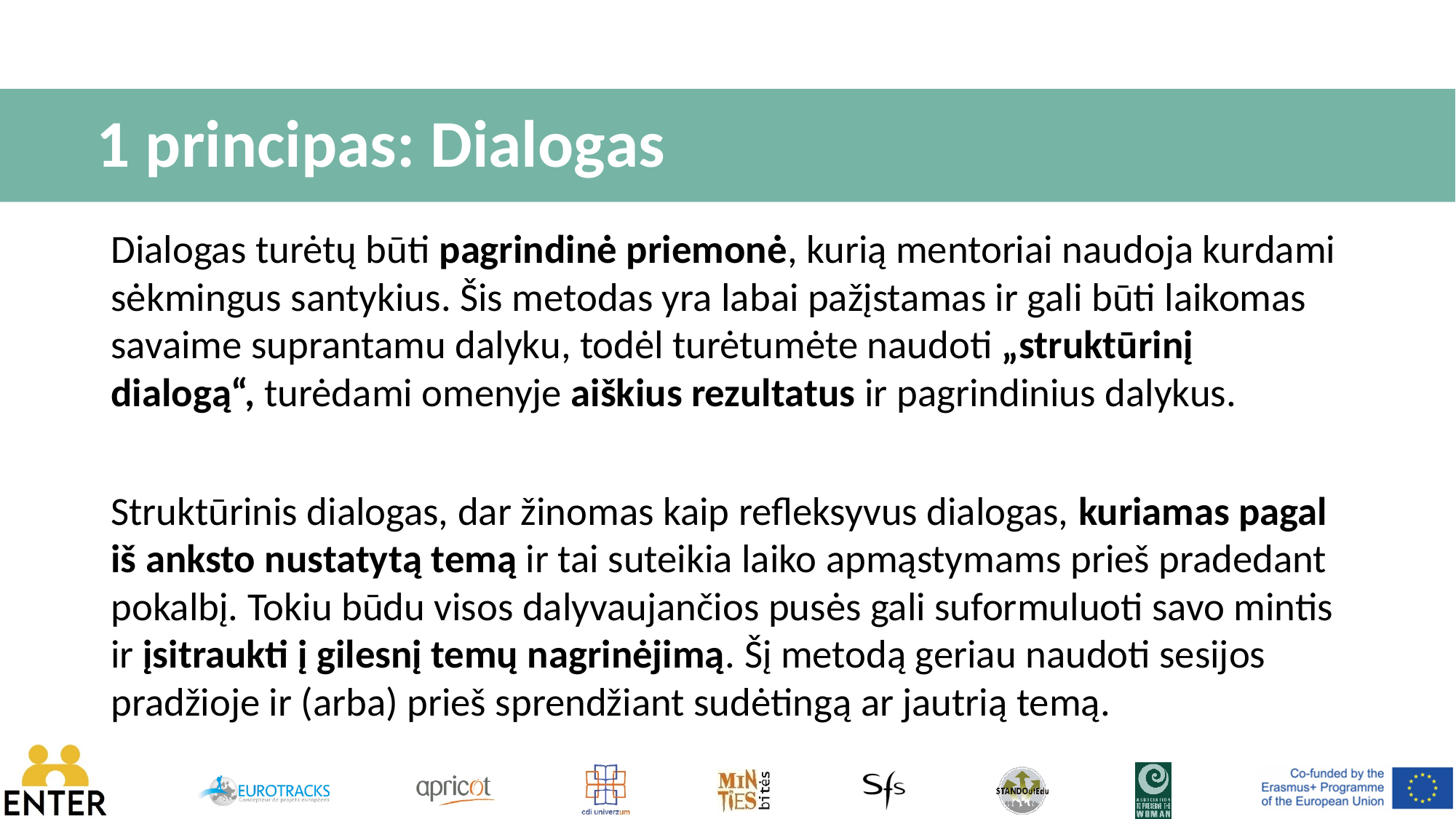

# 1 principas: Dialogas
Dialogas turėtų būti pagrindinė priemonė, kurią mentoriai naudoja kurdami sėkmingus santykius. Šis metodas yra labai pažįstamas ir gali būti laikomas savaime suprantamu dalyku, todėl turėtumėte naudoti „struktūrinį dialogą“, turėdami omenyje aiškius rezultatus ir pagrindinius dalykus.

Struktūrinis dialogas, dar žinomas kaip refleksyvus dialogas, kuriamas pagal iš anksto nustatytą temą ir tai suteikia laiko apmąstymams prieš pradedant pokalbį. Tokiu būdu visos dalyvaujančios pusės gali suformuluoti savo mintis ir įsitraukti į gilesnį temų nagrinėjimą. Šį metodą geriau naudoti sesijos pradžioje ir (arba) prieš sprendžiant sudėtingą ar jautrią temą.